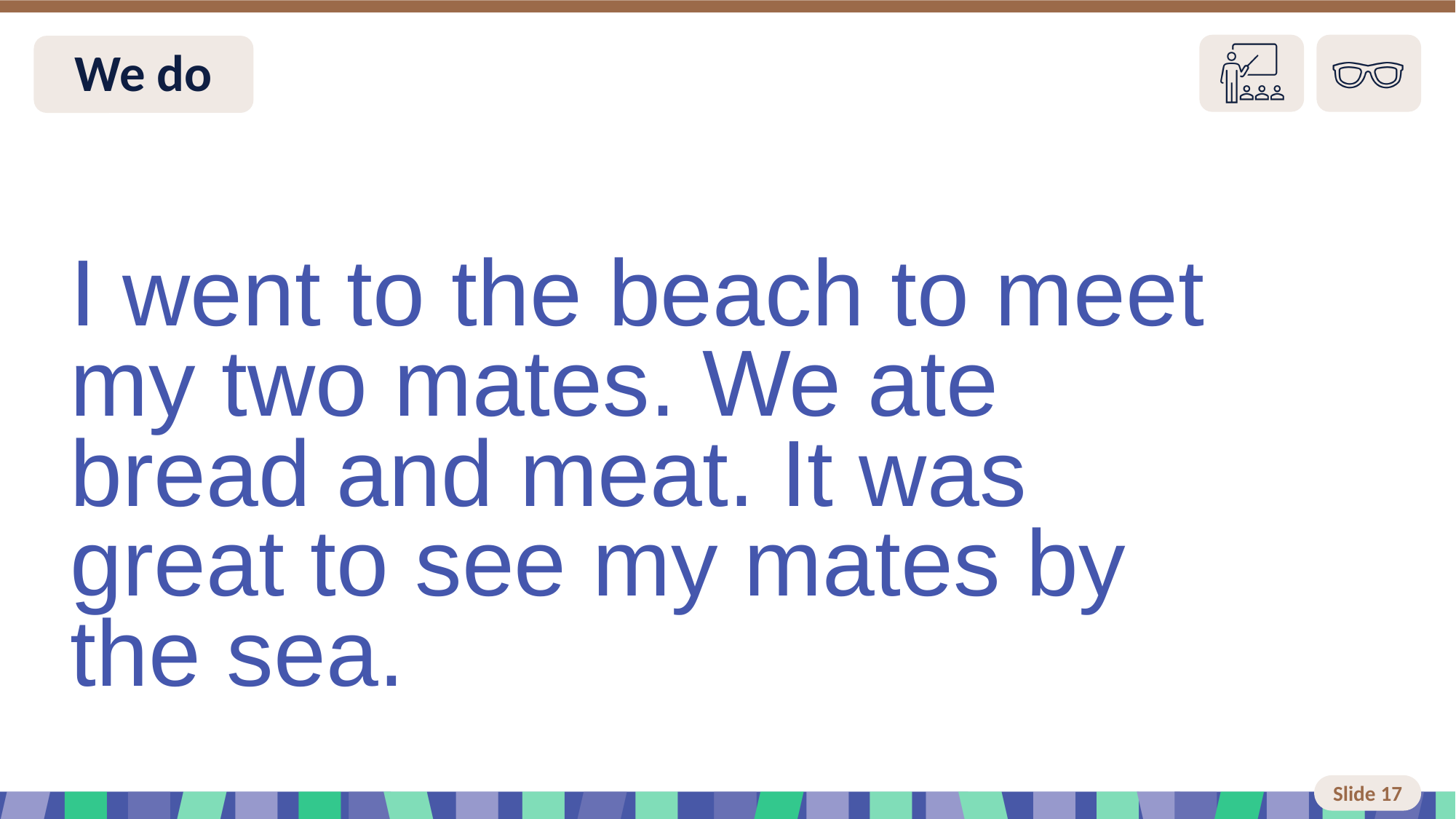

# Slide 17 We do
I went to the beach to meet my two mates. We ate bread and meat. It was great to see my mates by the sea.